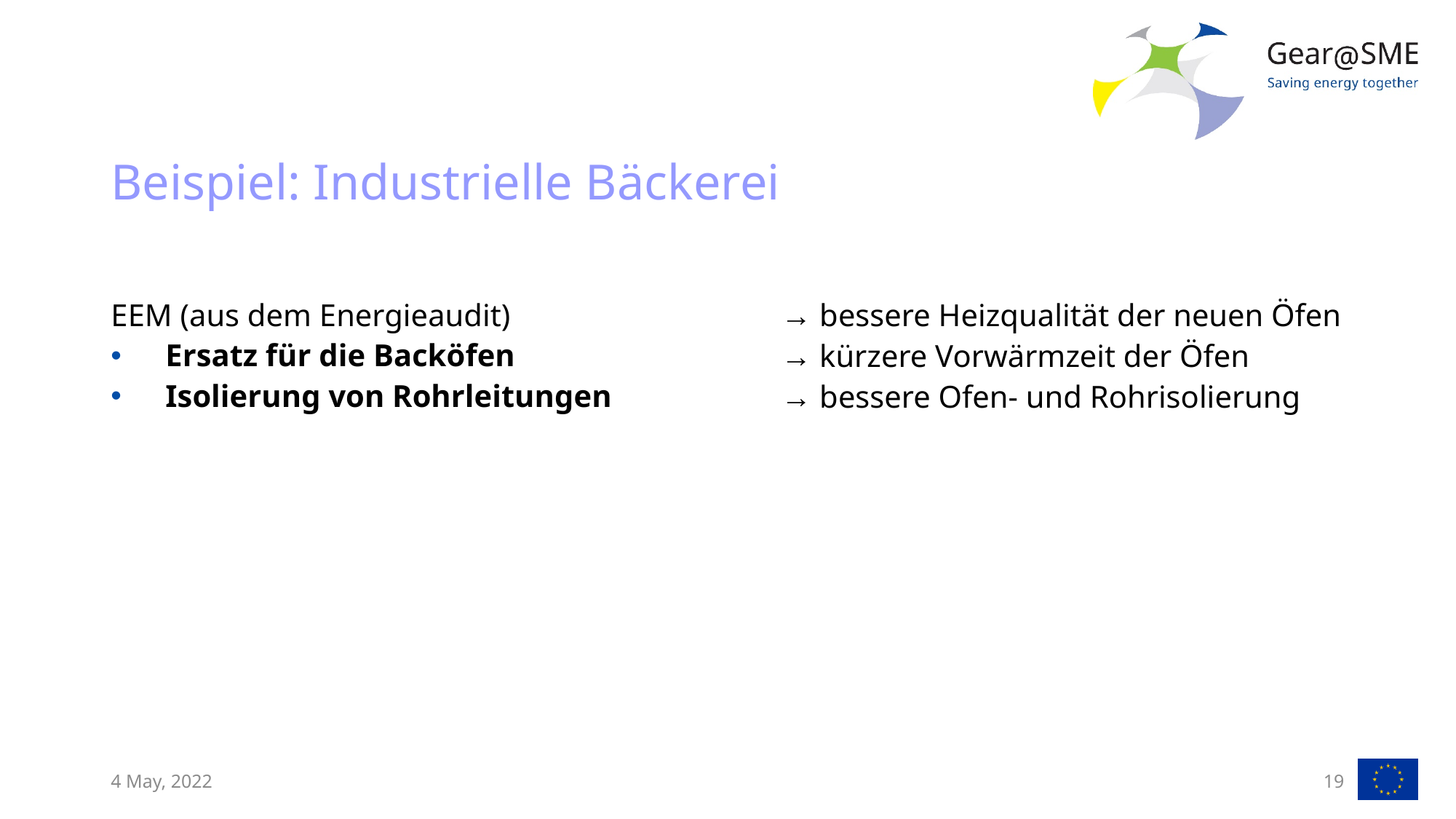

# Beispiel: Industrielle Bäckerei

EEM (aus dem Energieaudit)
Ersatz für die Backöfen
Isolierung von Rohrleitungen

→ bessere Heizqualität der neuen Öfen
→ kürzere Vorwärmzeit der Öfen
→ bessere Ofen- und Rohrisolierung

4 May, 2022
19